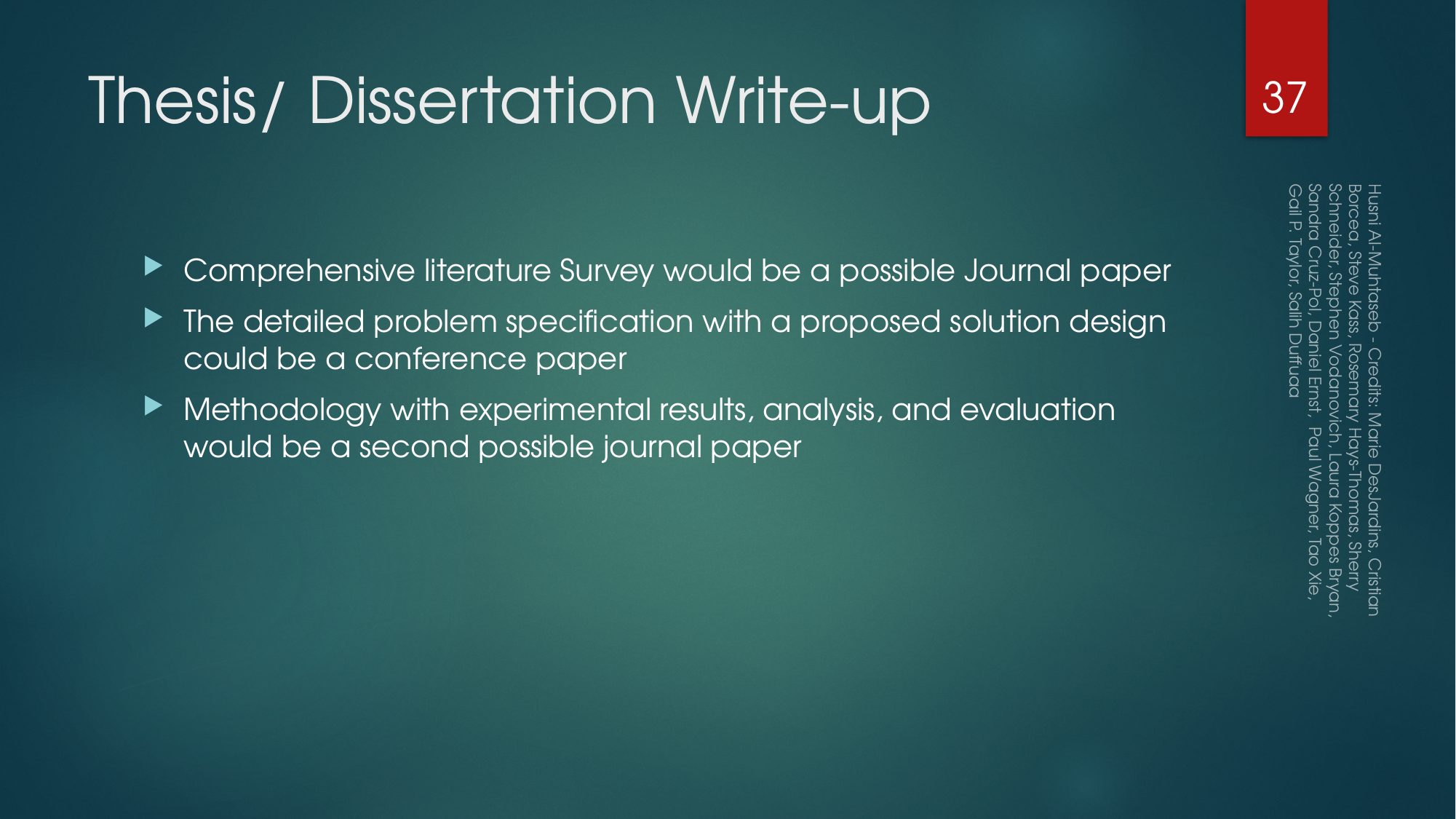

37
# Thesis/ Dissertation Write-up
Comprehensive literature Survey would be a possible Journal paper
The detailed problem specification with a proposed solution design could be a conference paper
Methodology with experimental results, analysis, and evaluation would be a second possible journal paper
Husni Al-Muhtaseb - Credits: Marie DesJardins, Cristian Borcea, Steve Kass, Rosemary Hays-Thomas, Sherry Schneider, Stephen Vodanovich, Laura Koppes Bryan, Sandra Cruz-Pol, Daniel Ernst,  Paul Wagner, Tao Xie, Gail P. Taylor, Salih Duffuaa